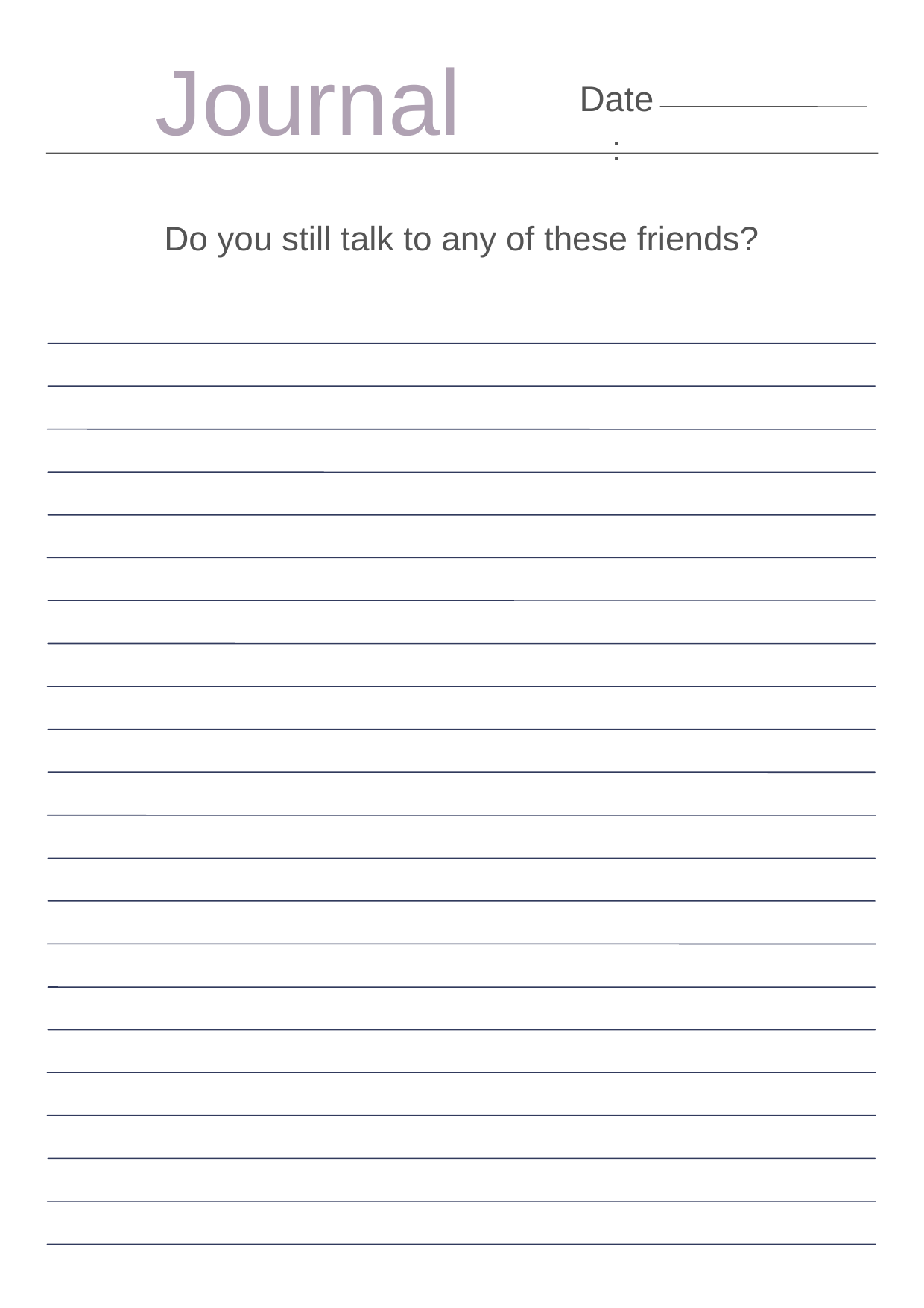

Journal
Date:

Do you still talk to any of these friends?